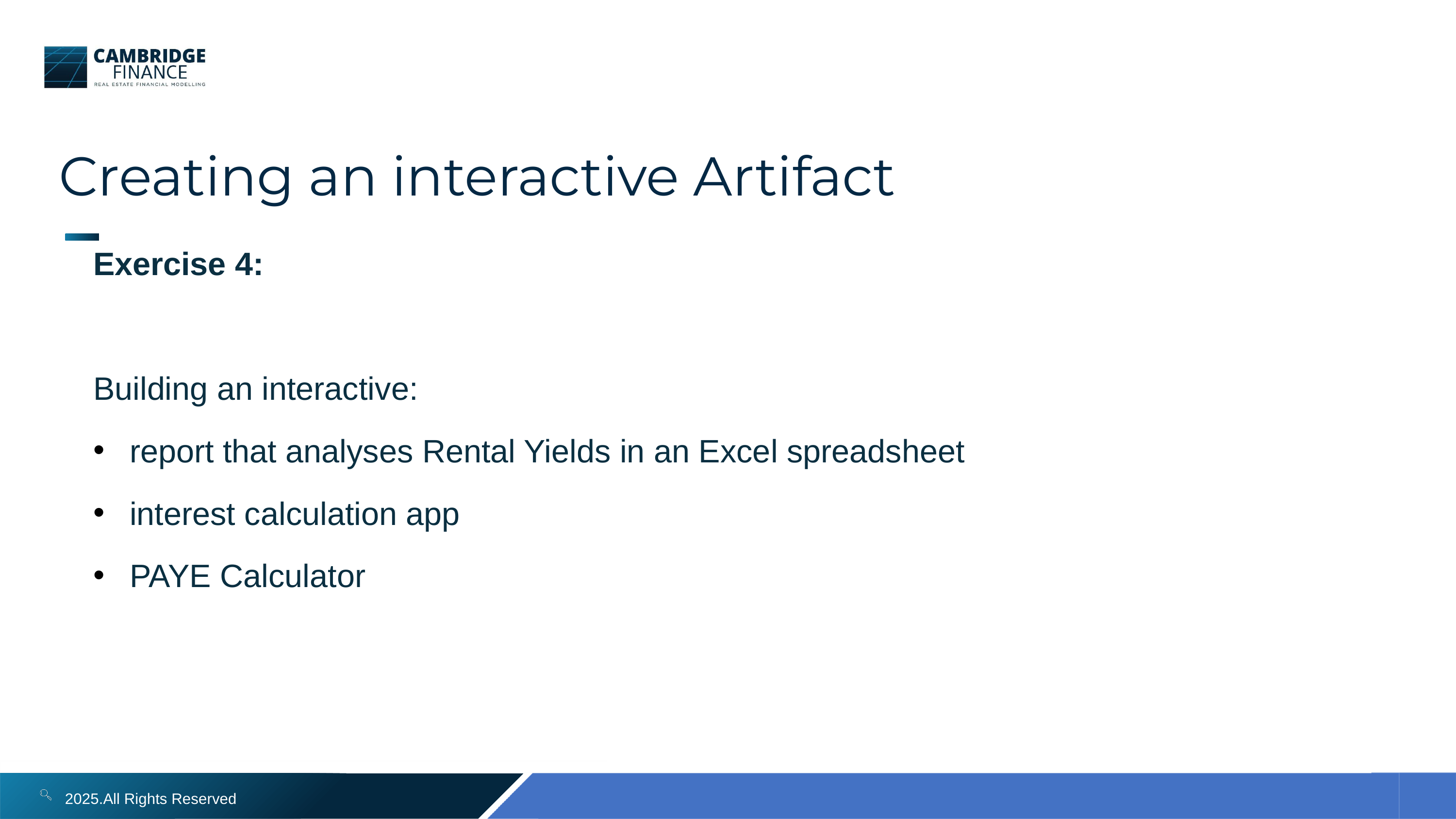

Creating an interactive Artifact

Exercise 4:
Building an interactive:
report that analyses Rental Yields in an Excel spreadsheet
interest calculation app
PAYE Calculator

2025.All Rights Reserved